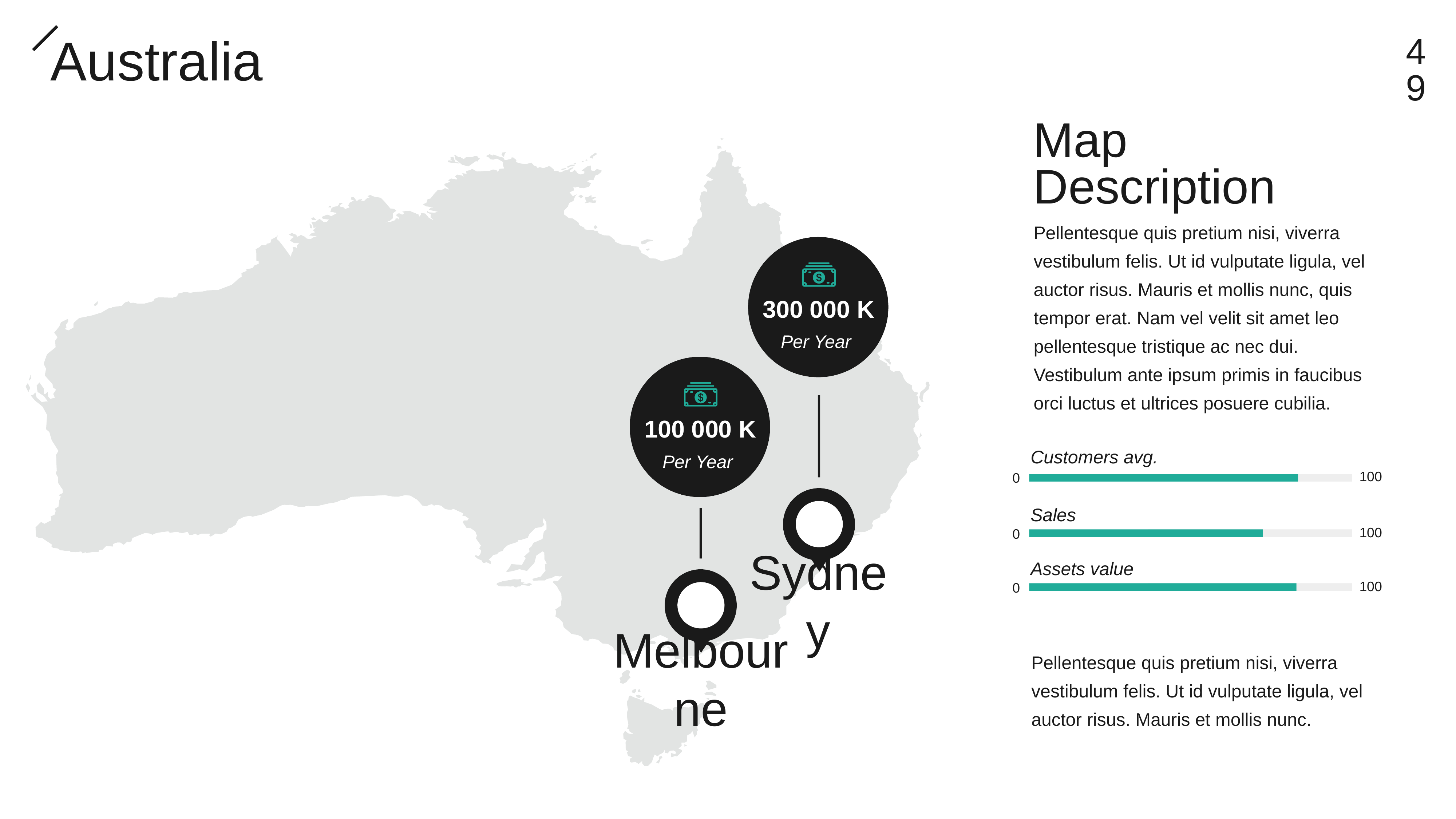

49
Australia

Map Description
Pellentesque quis pretium nisi, viverra vestibulum felis. Ut id vulputate ligula, vel auctor risus. Mauris et mollis nunc, quis tempor erat. Nam vel velit sit amet leo pellentesque tristique ac nec dui. Vestibulum ante ipsum primis in faucibus orci luctus et ultrices posuere cubilia.

300 000 K
Per Year

100 000 K
Per Year

Customers avg.
100
0

Sales
100
0

Assets value
100
0

Sydney
Pellentesque quis pretium nisi, viverra vestibulum felis. Ut id vulputate ligula, vel auctor risus. Mauris et mollis nunc.
Melbourne